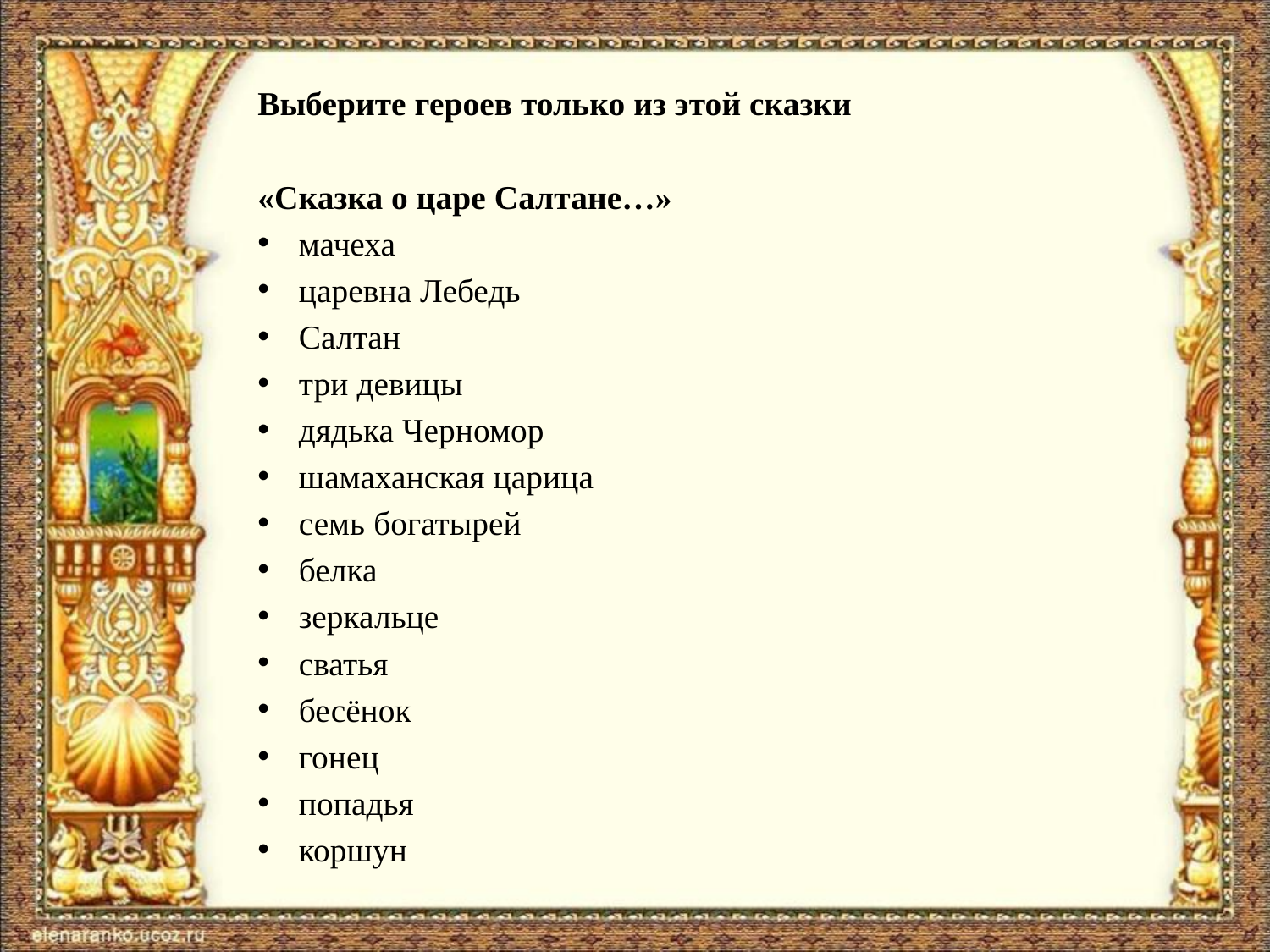

Выберите героев только из этой сказки

«Сказка о царе Салтане…»
мачеха
царевна Лебедь
Салтан
три девицы
дядька Черномор
шамаханская царица
семь богатырей
белка
зеркальце
сватья
бесёнок
гонец
попадья
коршун